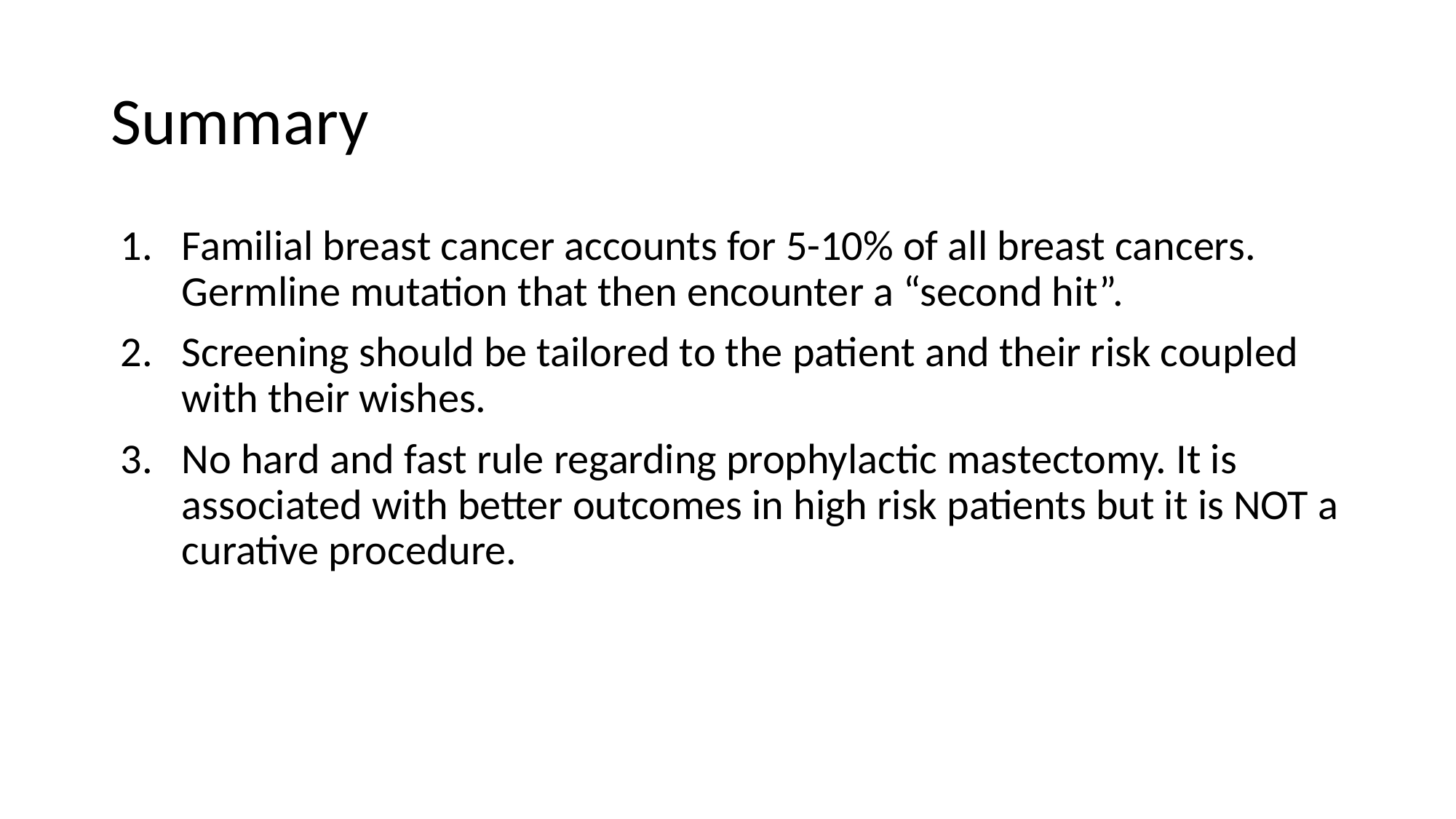

# Summary
Familial breast cancer accounts for 5-10% of all breast cancers. Germline mutation that then encounter a “second hit”.
Screening should be tailored to the patient and their risk coupled with their wishes.
No hard and fast rule regarding prophylactic mastectomy. It is associated with better outcomes in high risk patients but it is NOT a curative procedure.